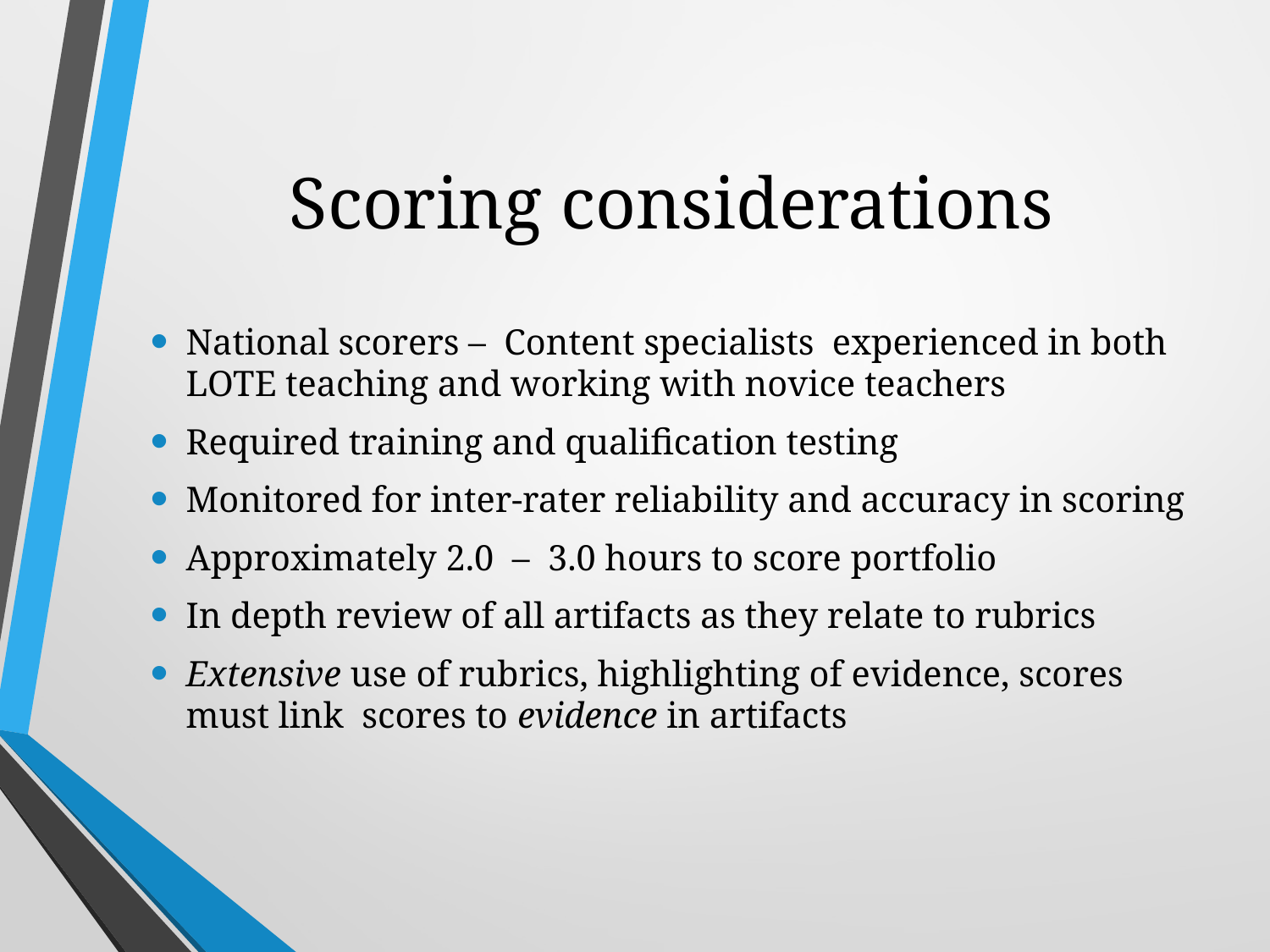

# Scoring considerations
National scorers –  Content specialists  experienced in both LOTE teaching and working with novice teachers
Required training and qualification testing
Monitored for inter-rater reliability and accuracy in scoring
Approximately 2.0  –  3.0 hours to score portfolio
In depth review of all artifacts as they relate to rubrics
Extensive use of rubrics, highlighting of evidence, scores must link  scores to evidence in artifacts